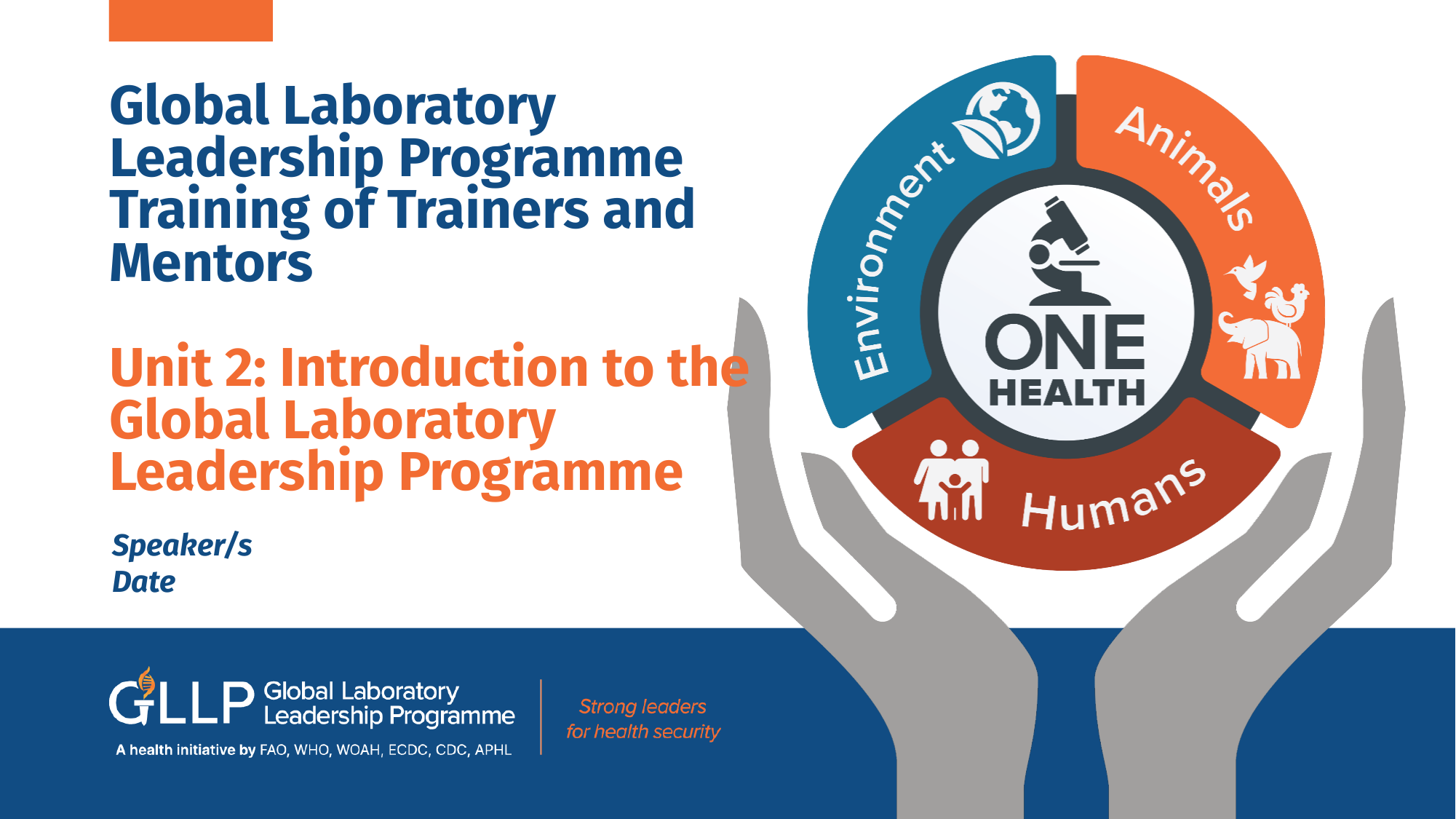

# Global Laboratory  Leadership Programme  Training of Trainers and Mentors Unit 2: Introduction to the Global Laboratory Leadership Programme

Speaker/s
Date